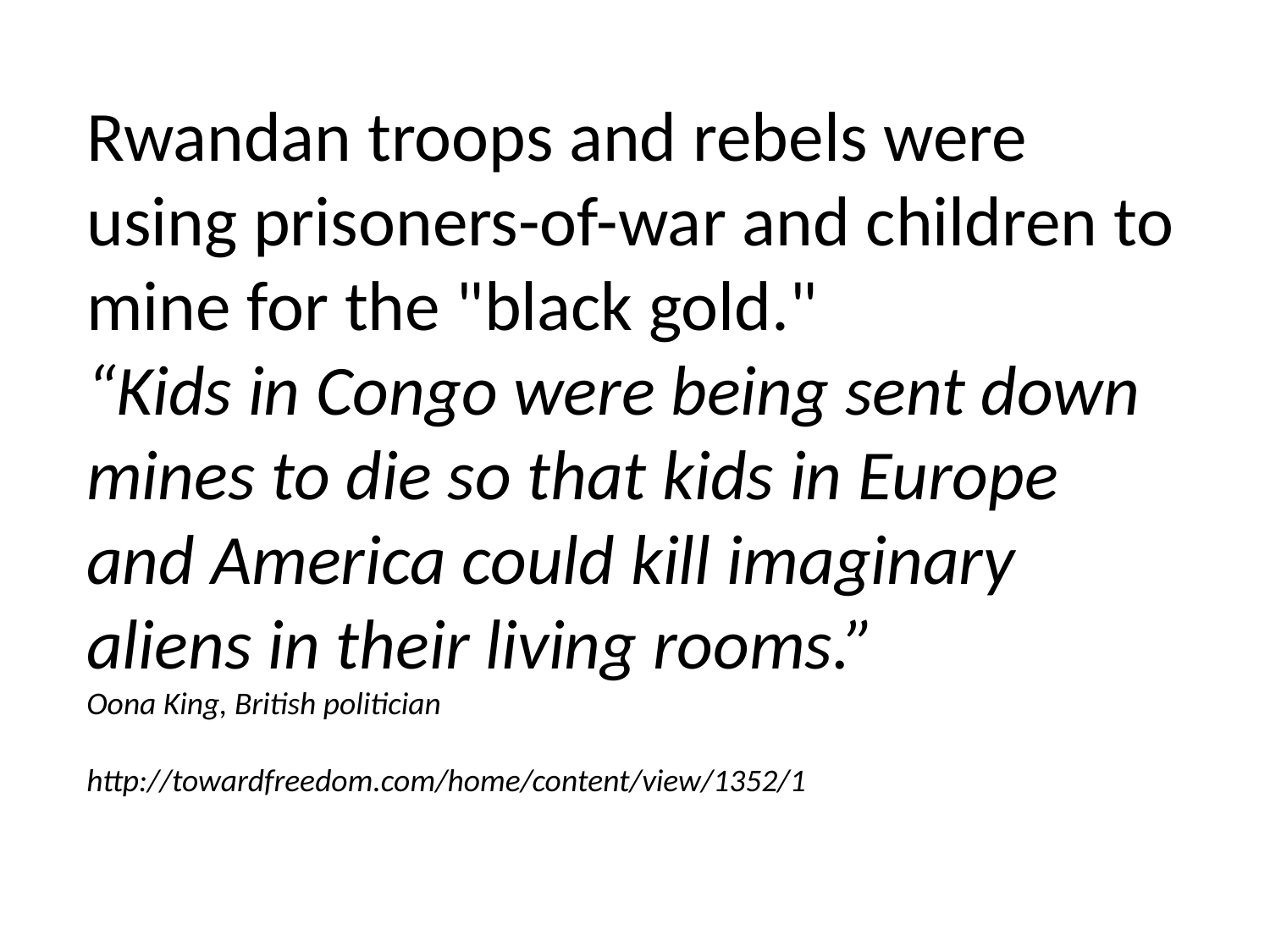

Rwandan troops and rebels were using prisoners-of-war and children to mine for the "black gold."
“Kids in Congo were being sent down mines to die so that kids in Europe and America could kill imaginary aliens in their living rooms.”
Oona King, British politician
http://towardfreedom.com/home/content/view/1352/1